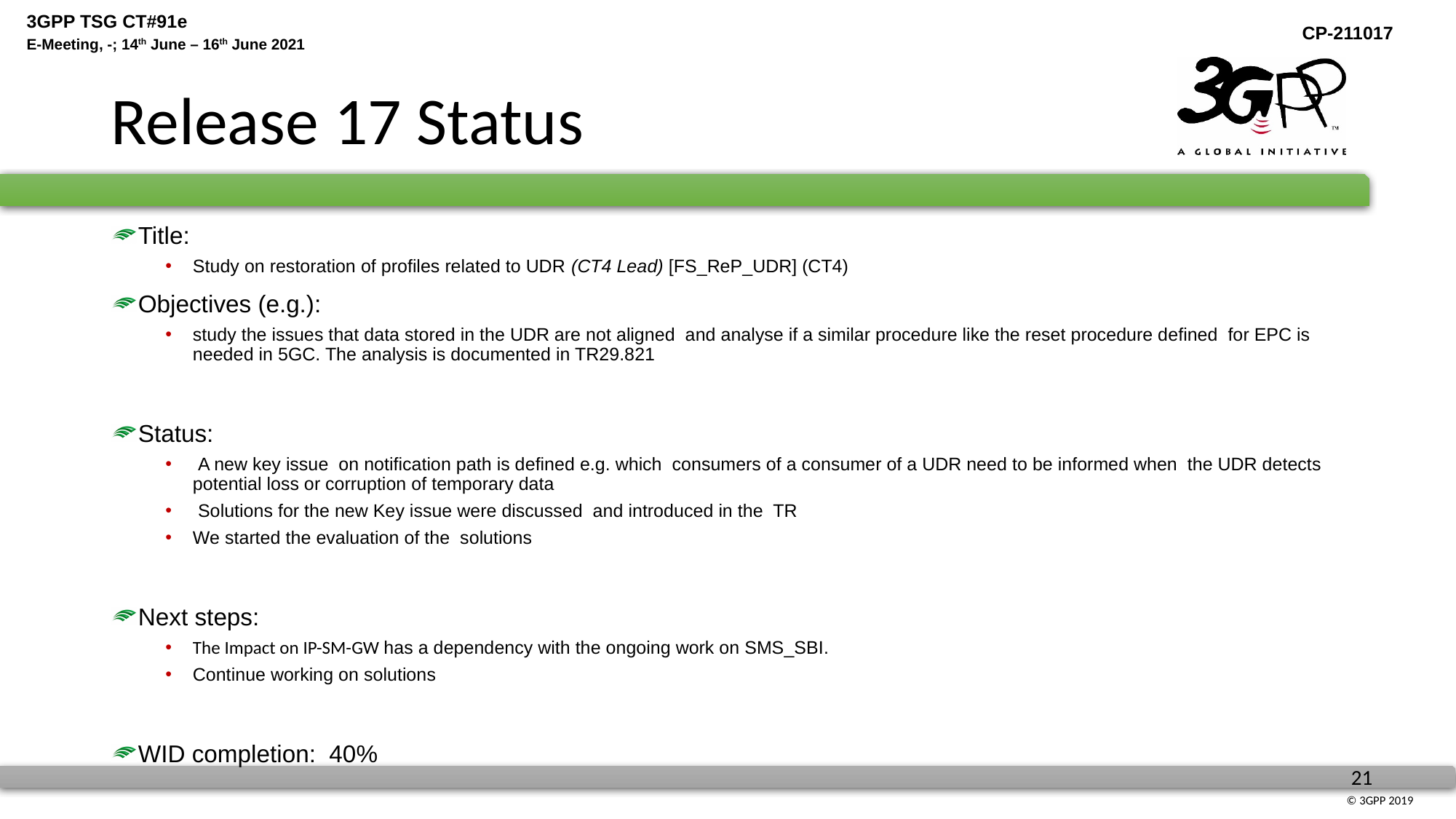

# Release 17 Status
Title:
Study on restoration of profiles related to UDR (CT4 Lead) [FS_ReP_UDR] (CT4)
Objectives (e.g.):
study the issues that data stored in the UDR are not aligned  and analyse if a similar procedure like the reset procedure defined  for EPC is needed in 5GC. The analysis is documented in TR29.821

Status:
 A new key issue  on notification path is defined e.g. which  consumers of a consumer of a UDR need to be informed when  the UDR detects potential loss or corruption of temporary data
 Solutions for the new Key issue were discussed  and introduced in the  TR
We started the evaluation of the  solutions

Next steps:
The Impact on IP-SM-GW has a dependency with the ongoing work on SMS_SBI.
Continue working on solutions

WID completion:  40%